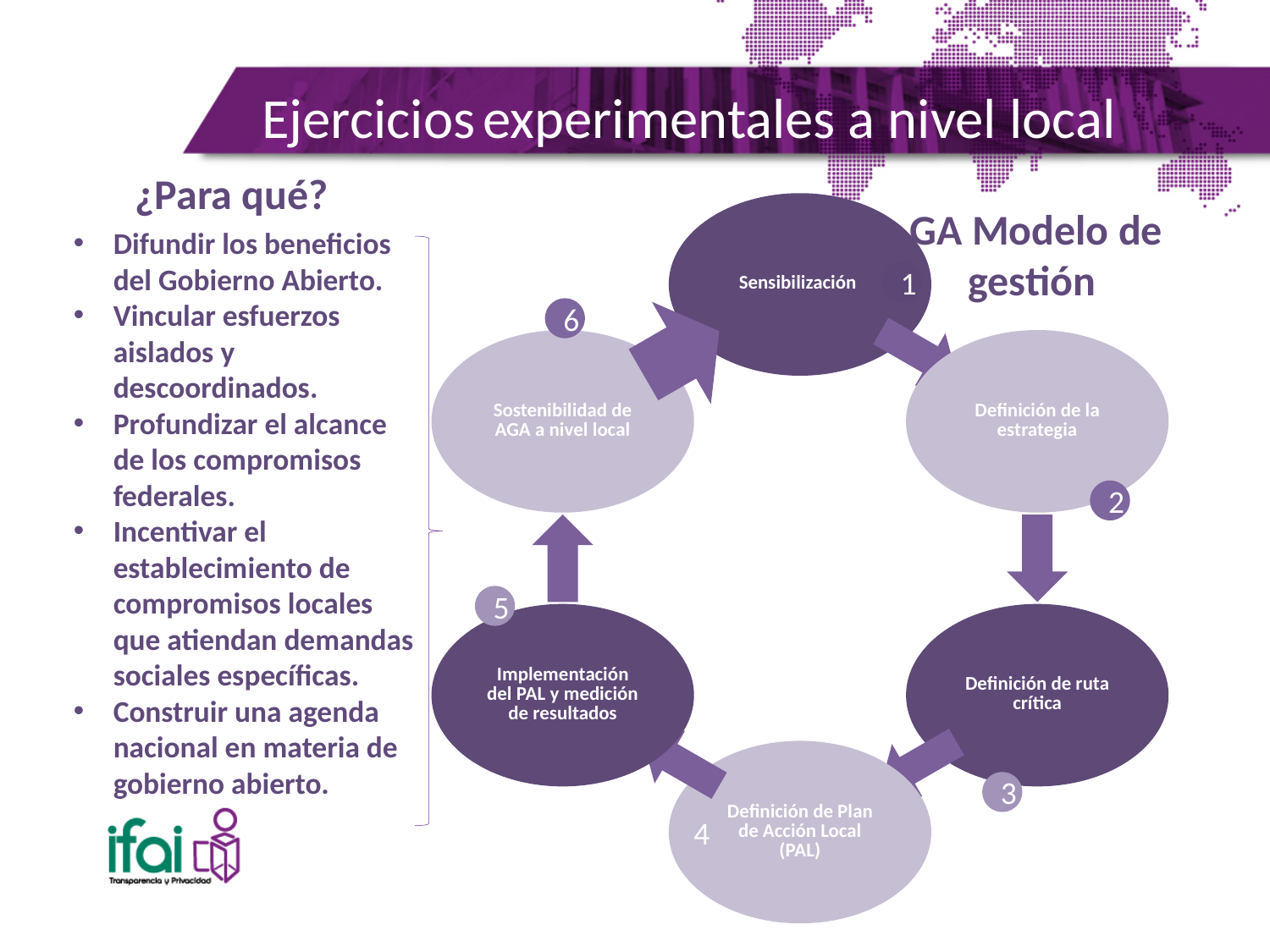

Ejercicios experimentales a nivel local
¿Para qué?
Sensibilización
Definición de ruta crítica
Definición de Plan de Acción Local (PAL)
Sostenibilidad de AGA a nivel local
Definición de la estrategia
Implementación del PAL y medición de resultados
GA Modelo de gestión
Difundir los beneficios del Gobierno Abierto.
Vincular esfuerzos aislados y descoordinados.
Profundizar el alcance de los compromisos federales.
Incentivar el establecimiento de compromisos locales que atiendan demandas sociales específicas.
Construir una agenda nacional en materia de gobierno abierto.

1
6
2
5
3
4